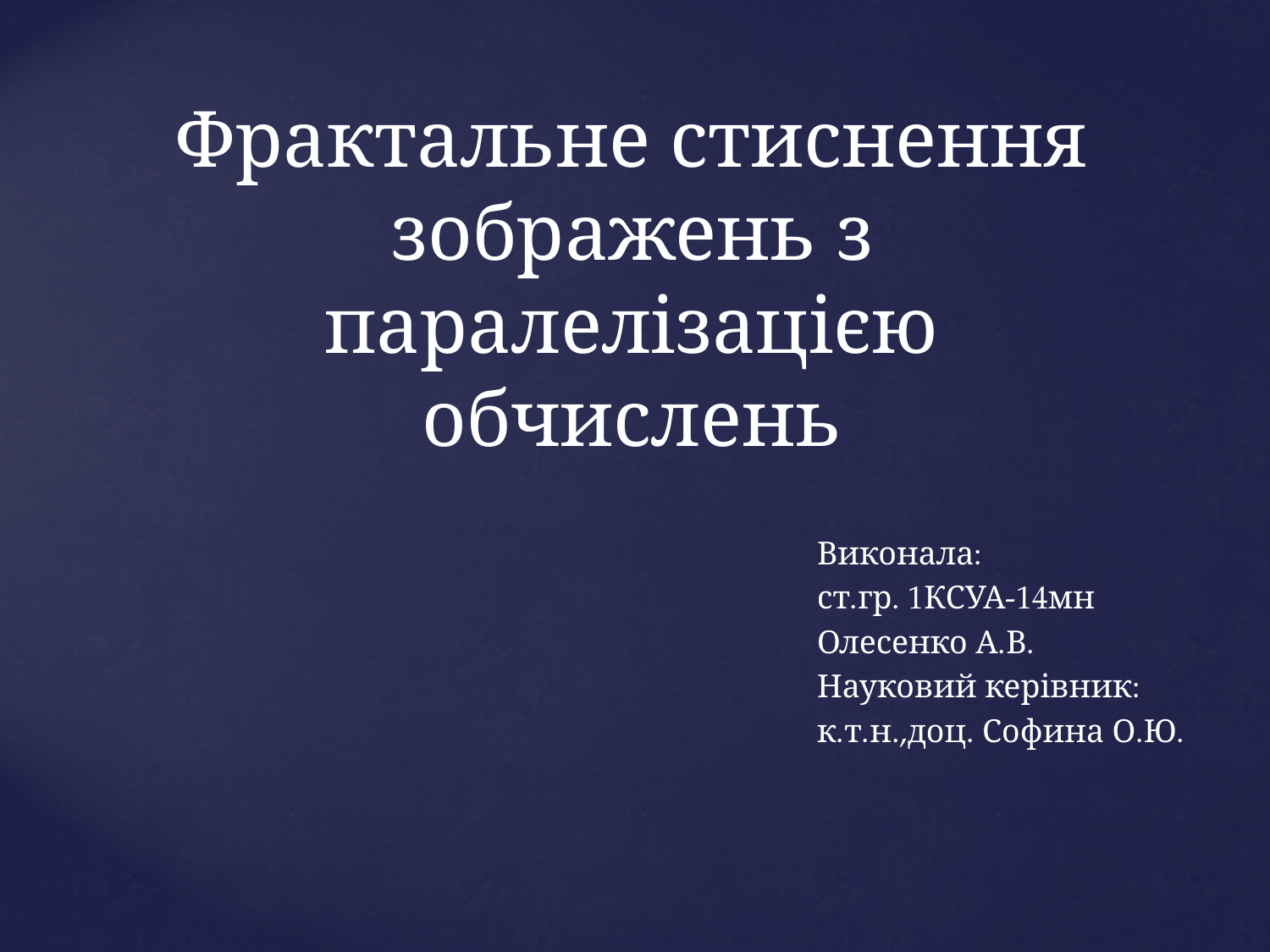

# Фрактальне стиснення зображень з паралелізацією обчислень
Виконала:
ст.гр. 1КСУА-14мн
Олесенко А.В.
Науковий керівник:
к.т.н.,доц. Софина О.Ю.